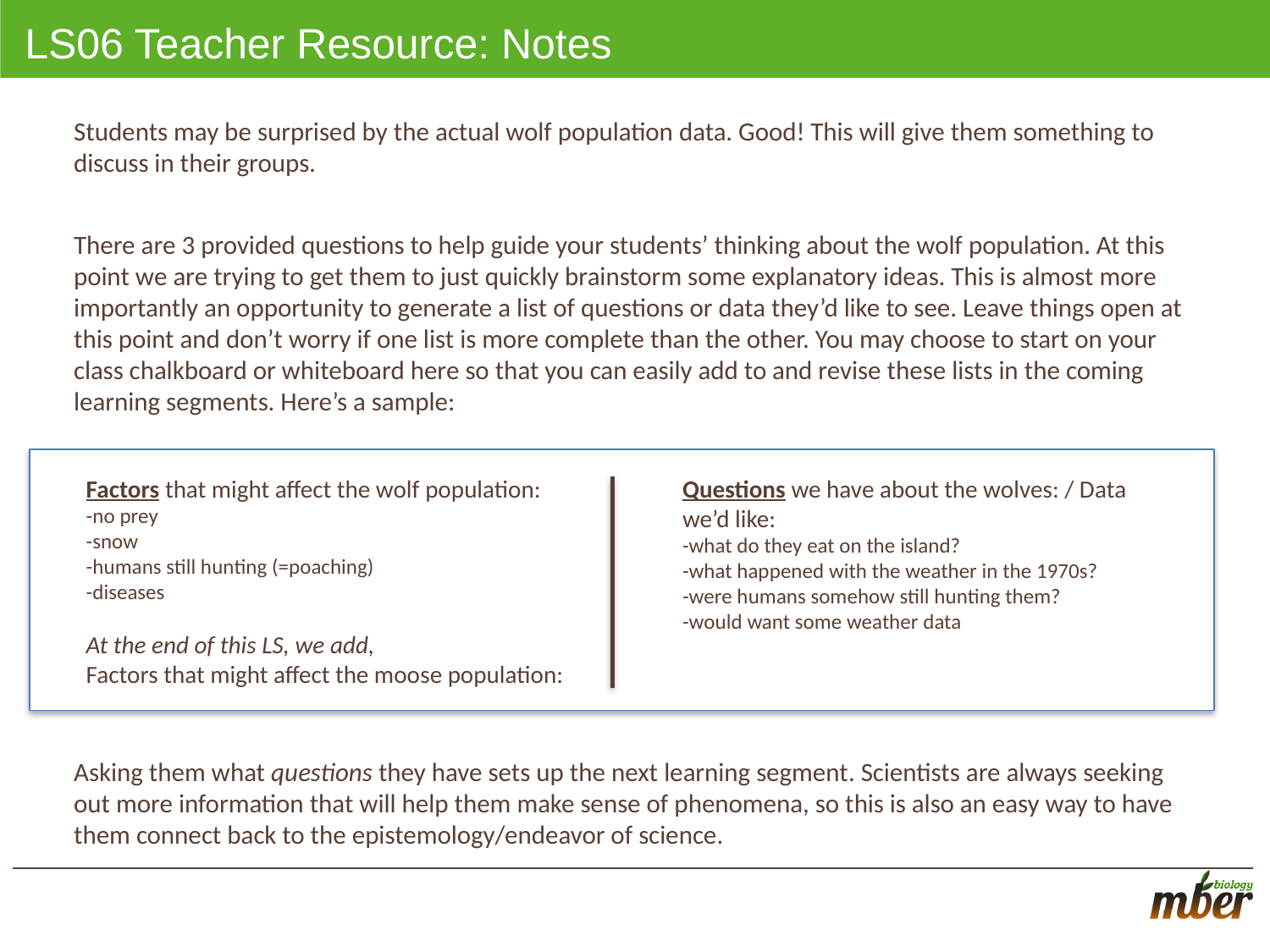

# LS06 Teacher Resource: Notes
Students may be surprised by the actual wolf population data. Good! This will give them something to discuss in their groups.

There are 3 provided questions to help guide your students’ thinking about the wolf population. At this point we are trying to get them to just quickly brainstorm some explanatory ideas. This is almost more importantly an opportunity to generate a list of questions or data they’d like to see. Leave things open at this point and don’t worry if one list is more complete than the other. You may choose to start on your class chalkboard or whiteboard here so that you can easily add to and revise these lists in the coming learning segments. Here’s a sample:

Asking them what questions they have sets up the next learning segment. Scientists are always seeking out more information that will help them make sense of phenomena, so this is also an easy way to have them connect back to the epistemology/endeavor of science.

Factors that might affect the wolf population:
-no prey
-snow
-humans still hunting (=poaching)
-diseases

At the end of this LS, we add,
Factors that might affect the moose population:
Questions we have about the wolves: / Data we’d like:
-what do they eat on the island?
-what happened with the weather in the 1970s?
-were humans somehow still hunting them?
-would want some weather data